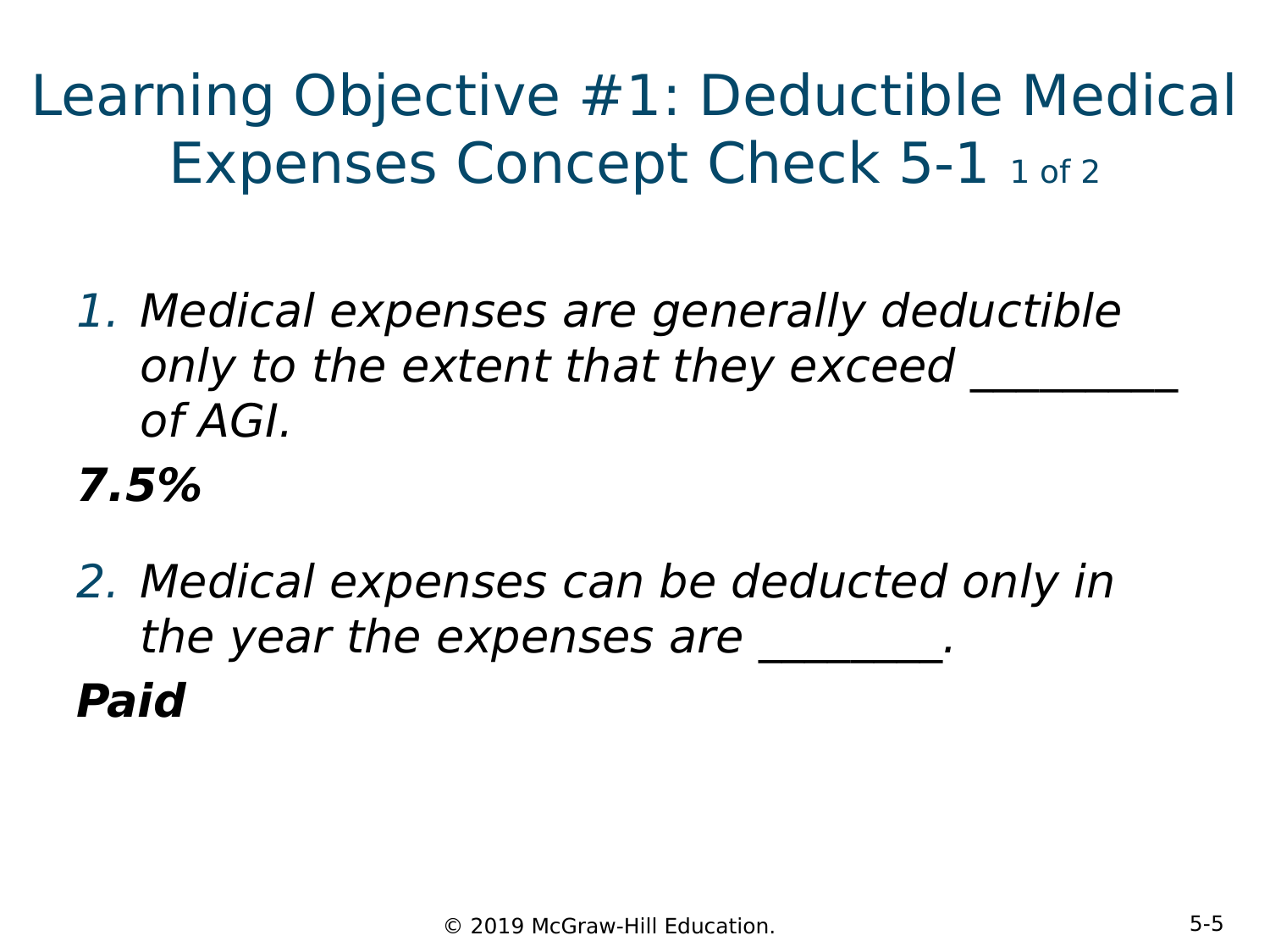

# Learning Objective #1: Deductible Medical Expenses Concept Check 5-1 1 of 2
Medical expenses are generally deductible only to the extent that they exceed _________ of AGI.
7.5%
Medical expenses can be deducted only in the year the expenses are ________.
Paid